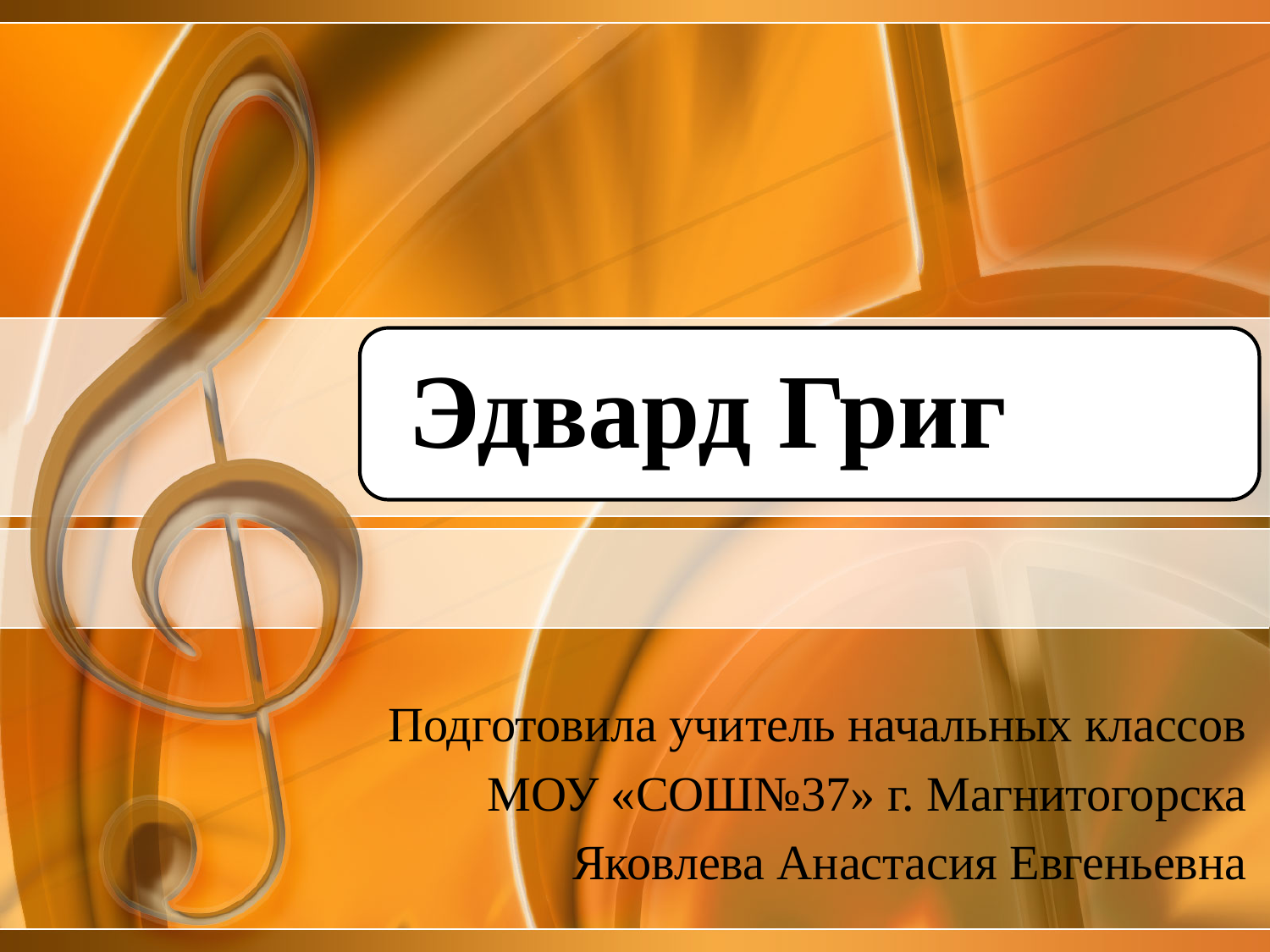

Эдвард Григ
Подготовила учитель начальных классов
МОУ «СОШ№37» г. Магнитогорска
Яковлева Анастасия Евгеньевна